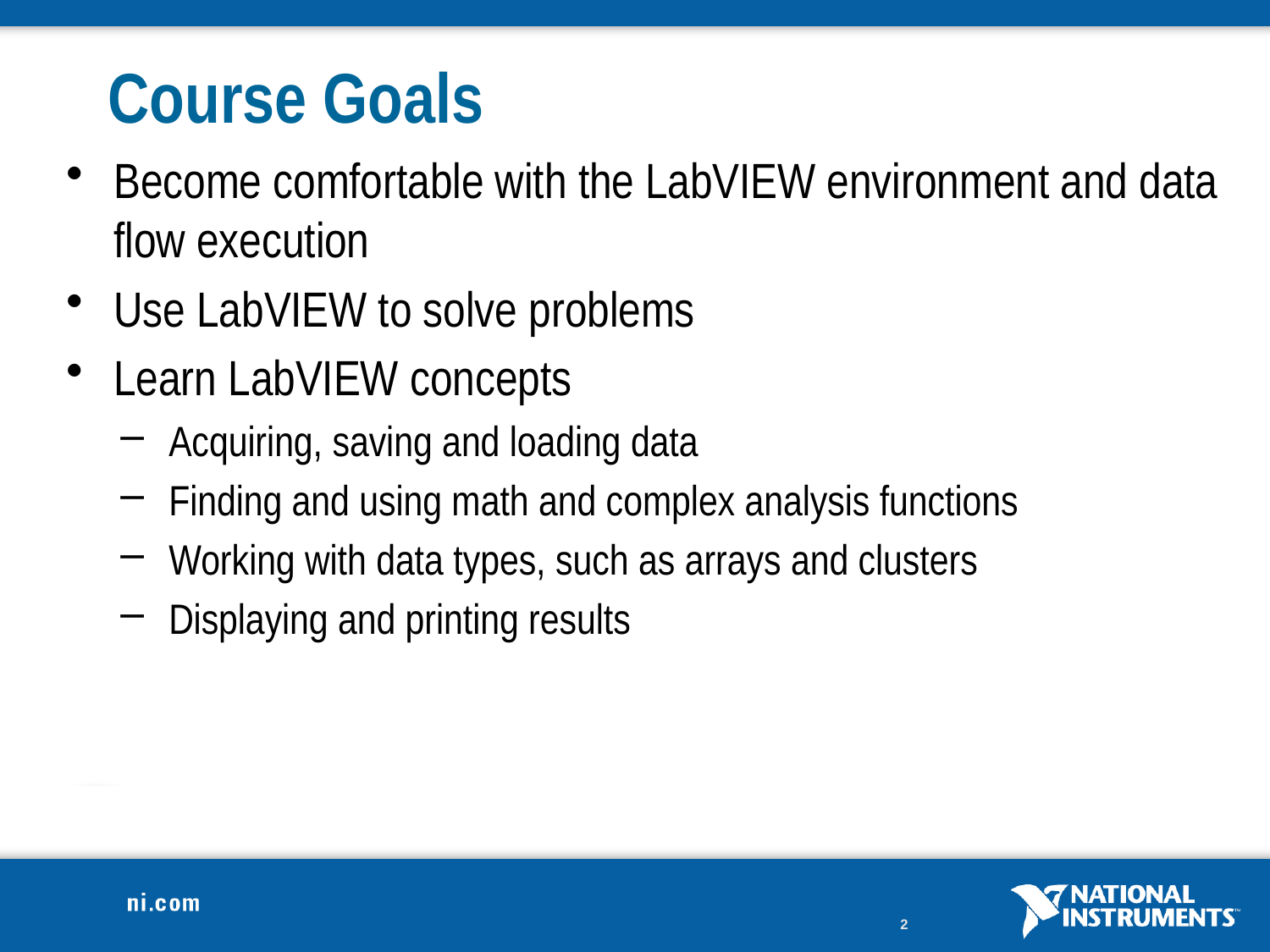

# Course Goals
Become comfortable with the LabVIEW environment and data flow execution
Use LabVIEW to solve problems
Learn LabVIEW concepts
Acquiring, saving and loading data
Finding and using math and complex analysis functions
Working with data types, such as arrays and clusters
Displaying and printing results